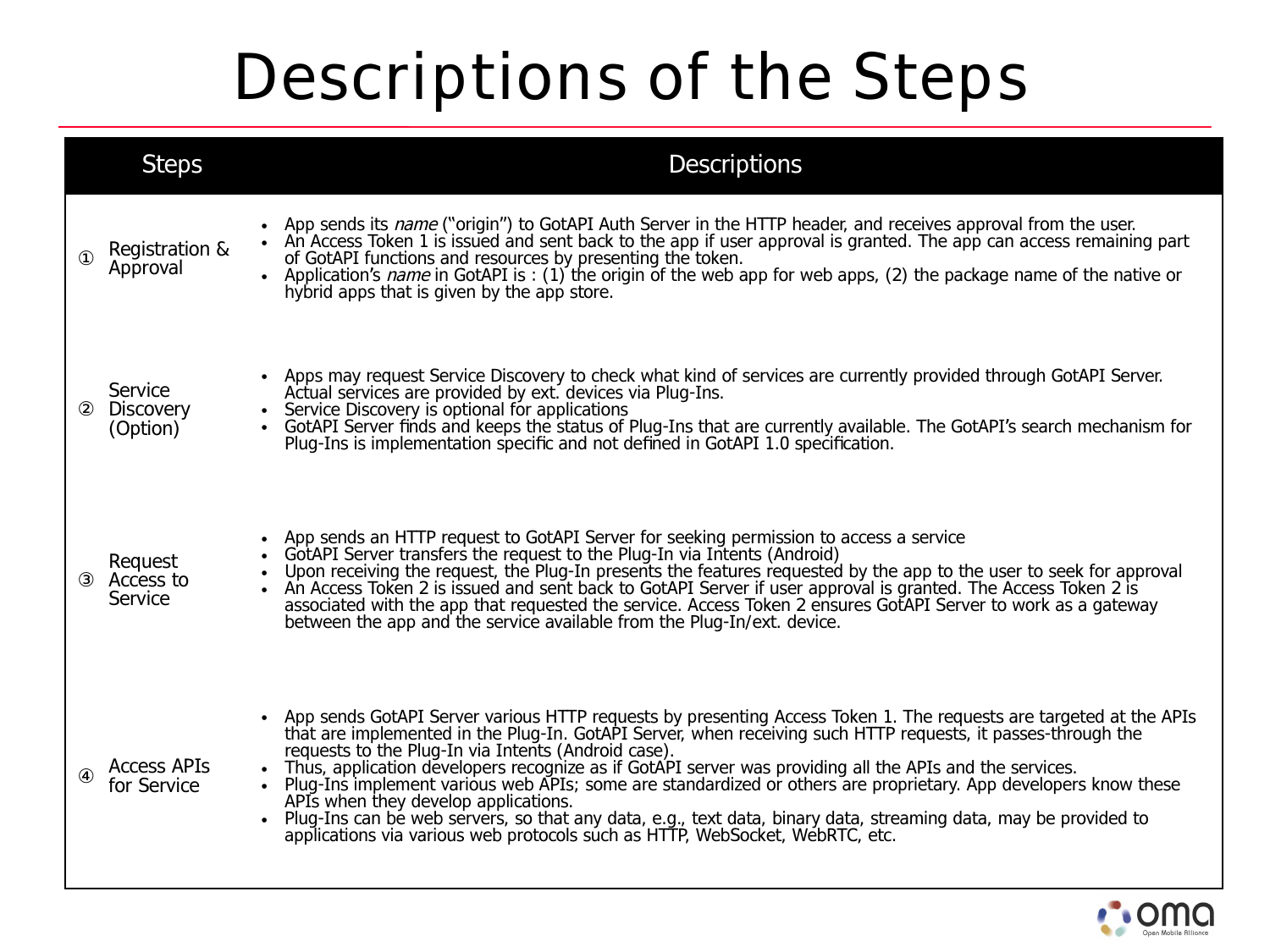

# Descriptions of the Steps
|  | Steps | Descriptions |
| --- | --- | --- |
| ① | Registration & Approval | App sends its name (“origin”) to GotAPI Auth Server in the HTTP header, and receives approval from the user. An Access Token 1 is issued and sent back to the app if user approval is granted. The app can access remaining part of GotAPI functions and resources by presenting the token. Application’s name in GotAPI is : (1) the origin of the web app for web apps, (2) the package name of the native or hybrid apps that is given by the app store. |
| ② | Service Discovery (Option) | Apps may request Service Discovery to check what kind of services are currently provided through GotAPI Server. Actual services are provided by ext. devices via Plug-Ins. Service Discovery is optional for applications GotAPI Server finds and keeps the status of Plug-Ins that are currently available. The GotAPI’s search mechanism for Plug-Ins is implementation specific and not defined in GotAPI 1.0 specification. |
| ③ | Request Access to Service | App sends an HTTP request to GotAPI Server for seeking permission to access a service GotAPI Server transfers the request to the Plug-In via Intents (Android) Upon receiving the request, the Plug-In presents the features requested by the app to the user to seek for approval An Access Token 2 is issued and sent back to GotAPI Server if user approval is granted. The Access Token 2 is associated with the app that requested the service. Access Token 2 ensures GotAPI Server to work as a gateway between the app and the service available from the Plug-In/ext. device. |
| ④ | Access APIs for Service | App sends GotAPI Server various HTTP requests by presenting Access Token 1. The requests are targeted at the APIs that are implemented in the Plug-In. GotAPI Server, when receiving such HTTP requests, it passes-through the requests to the Plug-In via Intents (Android case). Thus, application developers recognize as if GotAPI server was providing all the APIs and the services. Plug-Ins implement various web APIs; some are standardized or others are proprietary. App developers know these APIs when they develop applications. Plug-Ins can be web servers, so that any data, e.g., text data, binary data, streaming data, may be provided to applications via various web protocols such as HTTP, WebSocket, WebRTC, etc. |